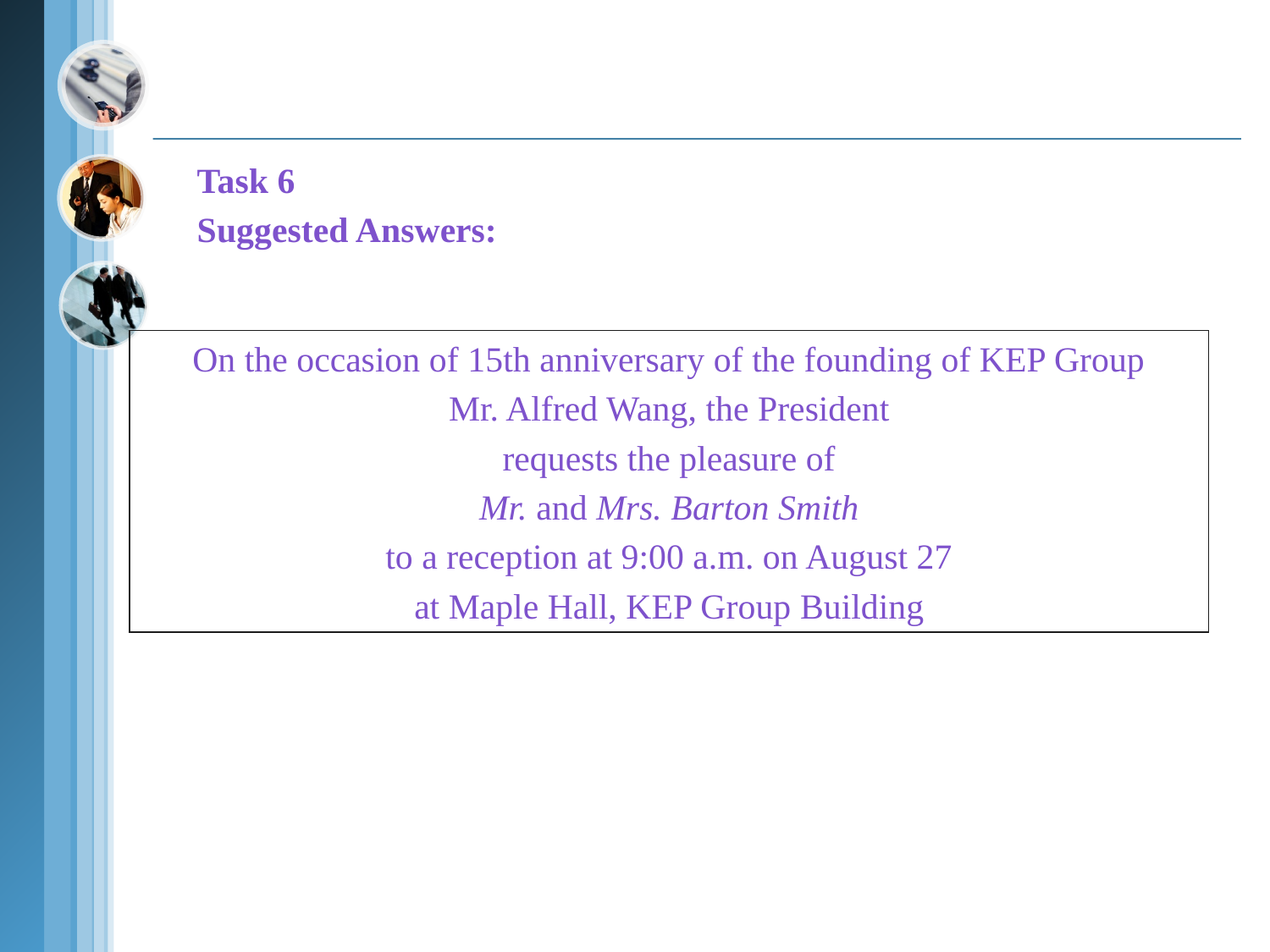

Task 6
Suggested Answers:

On the occasion of 15th anniversary of the founding of KEP Group
Mr. Alfred Wang, the President
requests the pleasure of
Mr. and Mrs. Barton Smith
to a reception at 9:00 a.m. on August 27
at Maple Hall, KEP Group Building